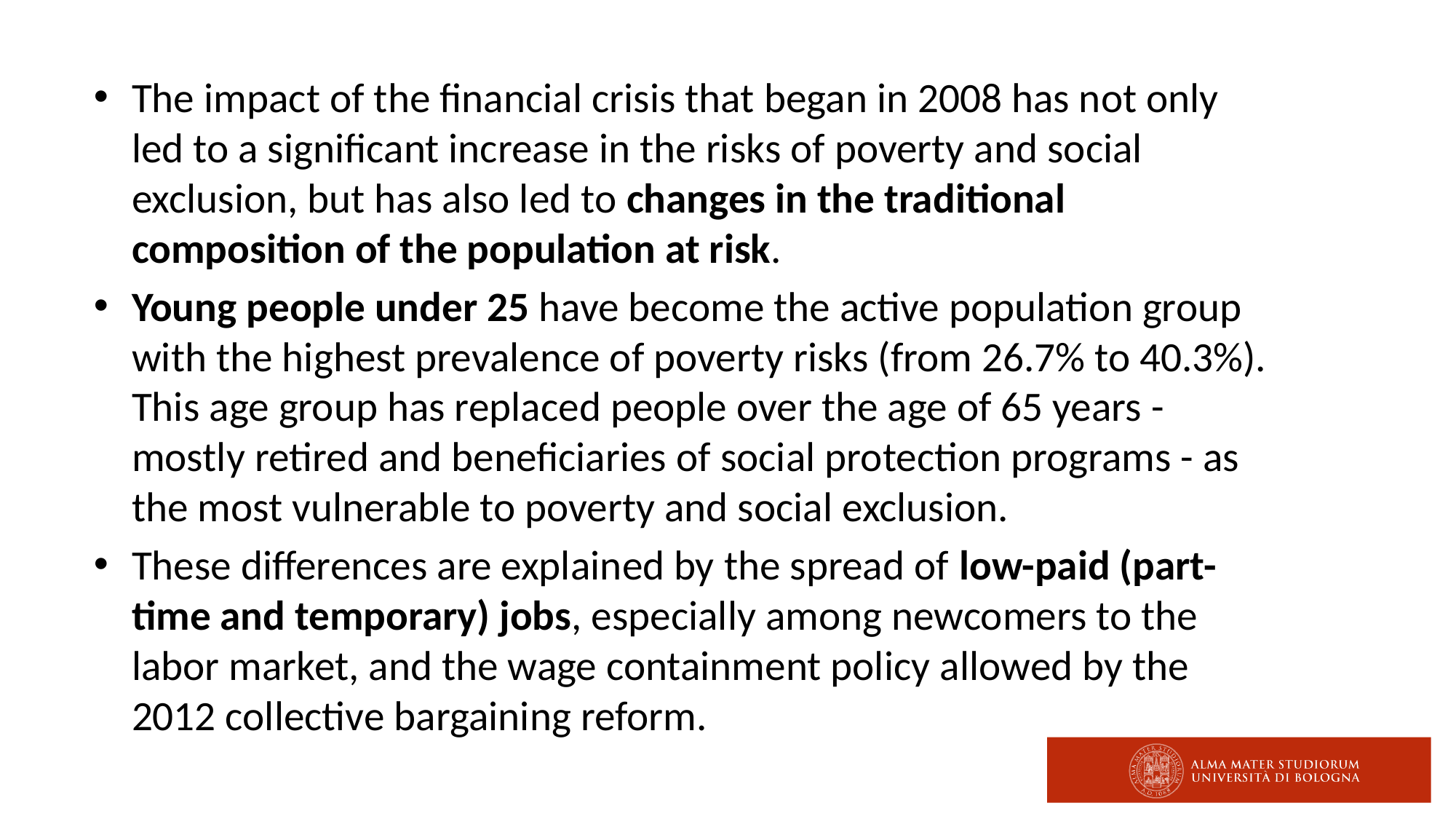

The impact of the financial crisis that began in 2008 has not only led to a significant increase in the risks of poverty and social exclusion, but has also led to changes in the traditional composition of the population at risk.
Young people under 25 have become the active population group with the highest prevalence of poverty risks (from 26.7% to 40.3%). This age group has replaced people over the age of 65 years - mostly retired and beneficiaries of social protection programs - as the most vulnerable to poverty and social exclusion.
These differences are explained by the spread of low-paid (part-time and temporary) jobs, especially among newcomers to the labor market, and the wage containment policy allowed by the 2012 collective bargaining reform.